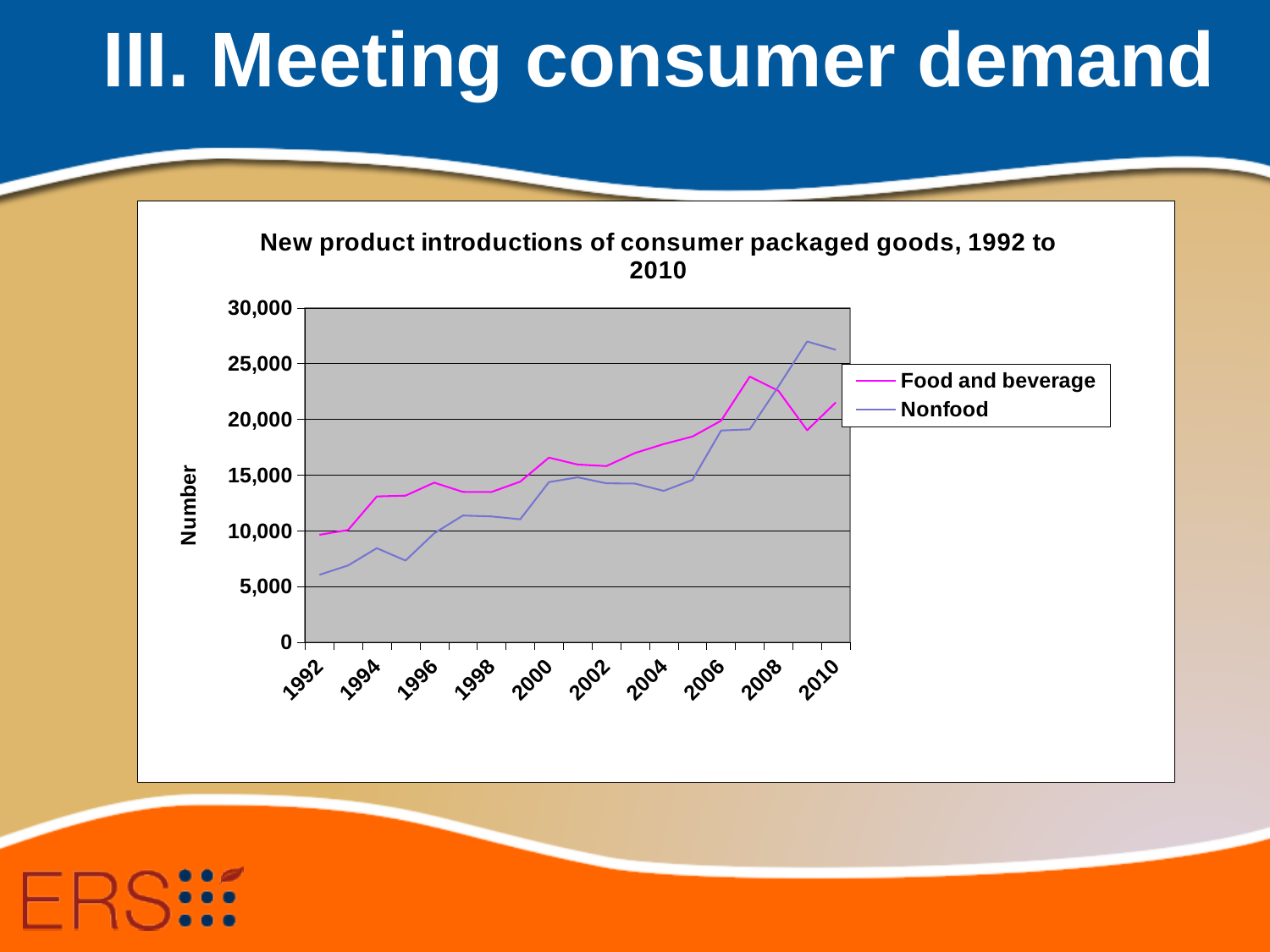

III. Meeting consumer demand

### Chart: New product introductions of consumer packaged goods, 1992 to 2010

| Category | Food and beverage | Nonfood |
|---|---|---|
| 1992 | 9653.0 | 6065.0 |
| 1993 | 10088.0 | 6901.0 |
| 1994 | 13091.0 | 8455.0 |
| 1995 | 13161.0 | 7341.0 |
| 1996 | 14329.0 | 9785.0 |
| 1997 | 13498.0 | 11378.0 |
| 1998 | 13492.0 | 11298.0 |
| 1999 | 14421.0 | 11043.0 |
| 2000 | 16576.0 | 14379.0 |
| 2001 | 15952.0 | 14811.0 |
| 2002 | 15815.0 | 14272.0 |
| 2003 | 16985.0 | 14246.0 |
| 2004 | 17789.0 | 13593.0 |
| 2005 | 18461.0 | 14571.0 |
| 2006 | 19883.0 | 19004.0 |
| 2007 | 23838.0 | 19113.0 |
| 2008 | 22561.0 | 22960.0 |
| 2009 | 19029.0 | 26984.0 |
| 2010 | 21528.0 | 26244.0 |